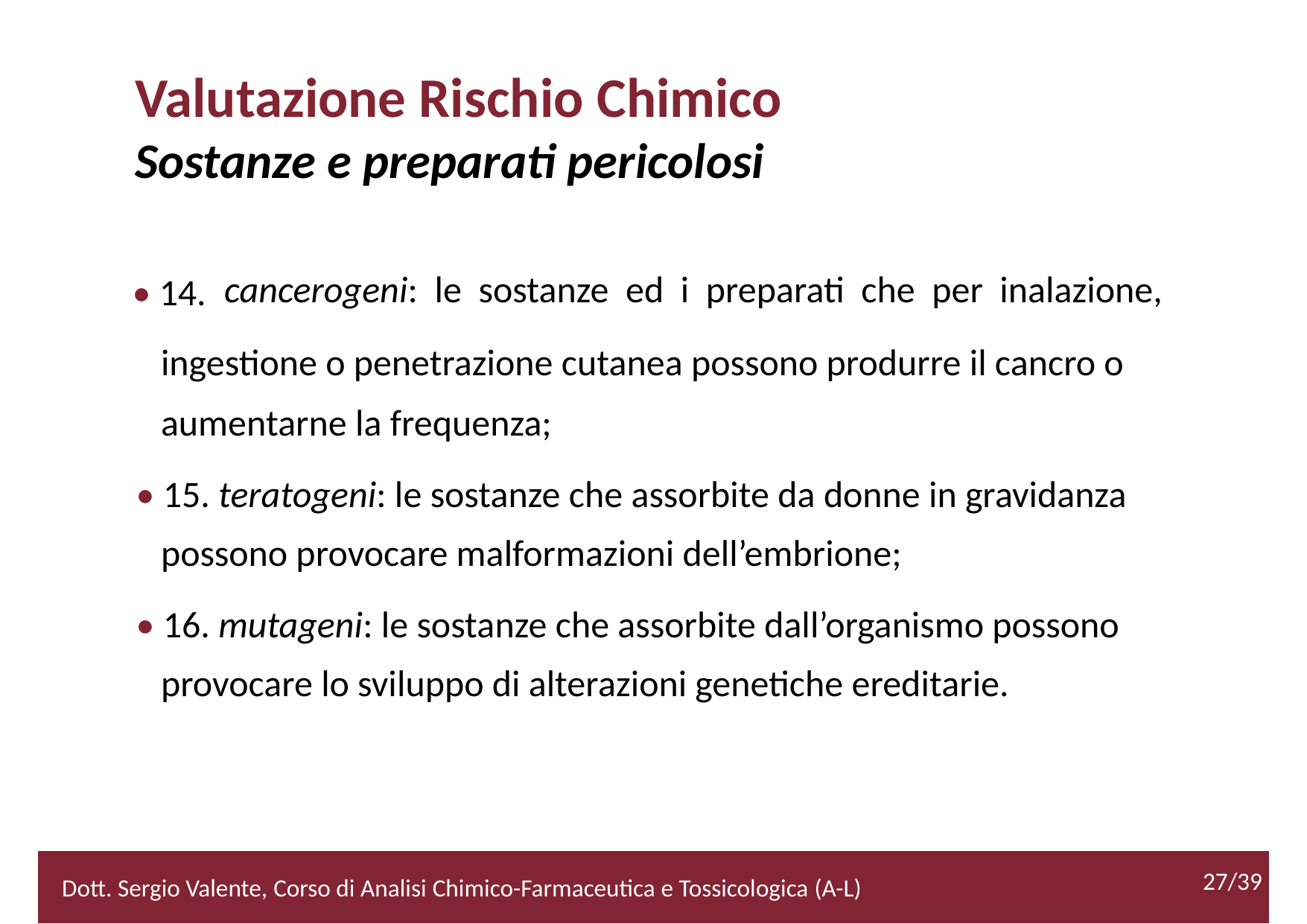

Valutazione Rischio Chimico
Sostanze e preparati pericolosi
• 14.
cancerogeni:  le  sostanze  ed  i  preparati  che  per  inalazione,
	ingestione o penetrazione cutanea possono produrre il cancro o

	aumentarne la frequenza;

• 15. teratogeni: le sostanze che assorbite da donne in gravidanza

	possono provocare malformazioni dell’embrione;

• 16. mutageni: le sostanze che assorbite dall’organismo possono

	provocare lo sviluppo di alterazioni genetiche ereditarie.

27/39
2/52
Dott. Sergio Valente, Corso di Analisi Chimico-Farmaceutica e Tossicologica (A-L)